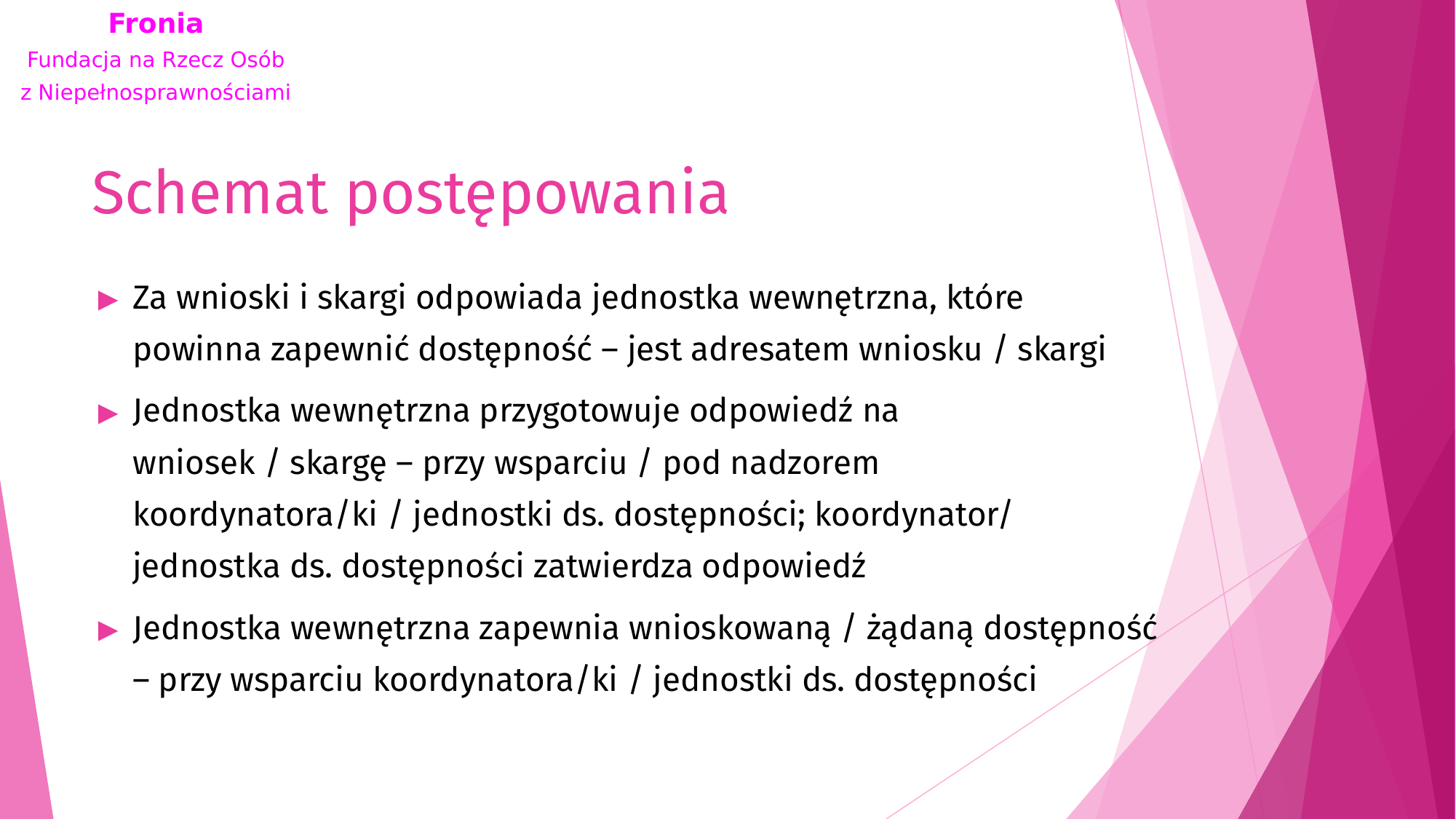

# Schemat postępowania
Za wnioski i skargi odpowiada jednostka wewnętrzna, które powinna zapewnić dostępność – jest adresatem wniosku / skargi
Jednostka wewnętrzna przygotowuje odpowiedź na wniosek / skargę – przy wsparciu / pod nadzorem koordynatora/ki / jednostki ds. dostępności; koordynator/ jednostka ds. dostępności zatwierdza odpowiedź
Jednostka wewnętrzna zapewnia wnioskowaną / żądaną dostępność – przy wsparciu koordynatora/ki / jednostki ds. dostępności